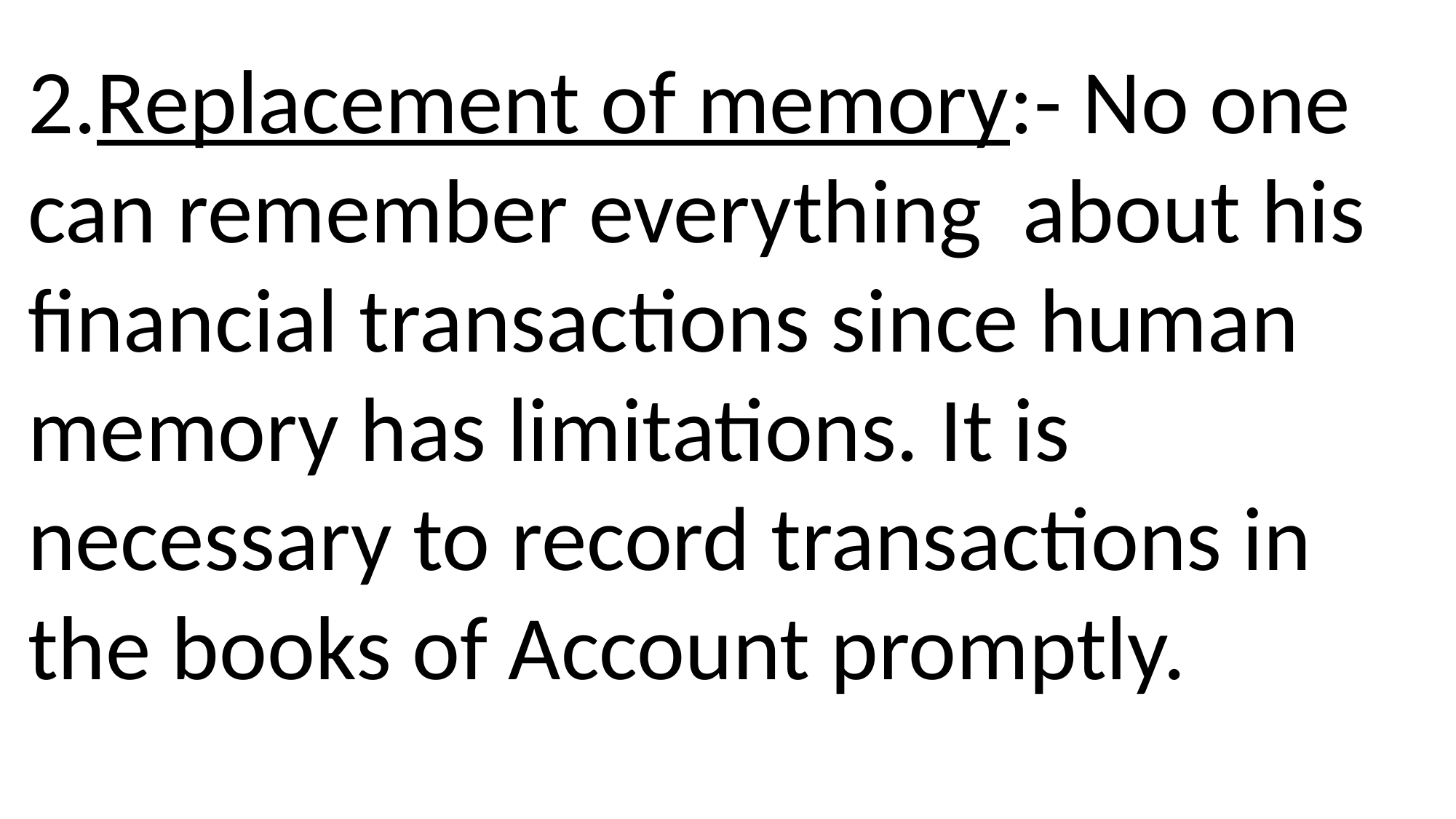

2.Replacement of memory:- No one can remember everything  about his financial transactions since human memory has limitations. It is necessary to record transactions in the books of Account promptly.